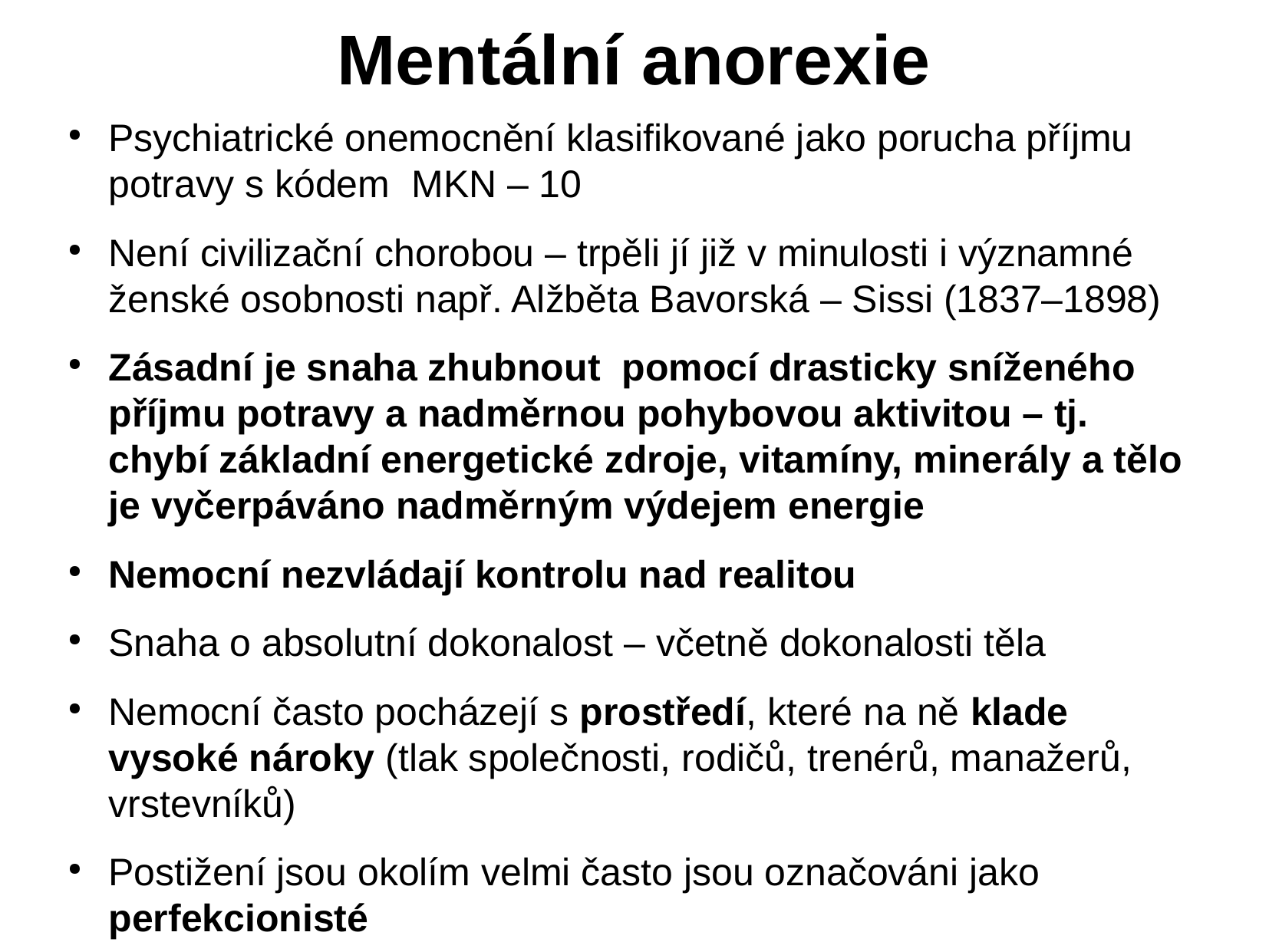

# Mentální anorexie
Psychiatrické onemocnění klasifikované jako porucha příjmu potravy s kódem  MKN – 10
Není civilizační chorobou – trpěli jí již v minulosti i významné ženské osobnosti např. Alžběta Bavorská – Sissi (1837–1898)
Zásadní je snaha zhubnout  pomocí drasticky sníženého příjmu potravy a nadměrnou pohybovou aktivitou – tj. chybí základní energetické zdroje, vitamíny, minerály a tělo je vyčerpáváno nadměrným výdejem energie
Nemocní nezvládají kontrolu nad realitou
Snaha o absolutní dokonalost – včetně dokonalosti těla
Nemocní často pocházejí s prostředí, které na ně klade vysoké nároky (tlak společnosti, rodičů, trenérů, manažerů, vrstevníků)
Postižení jsou okolím velmi často jsou označováni jako perfekcionisté